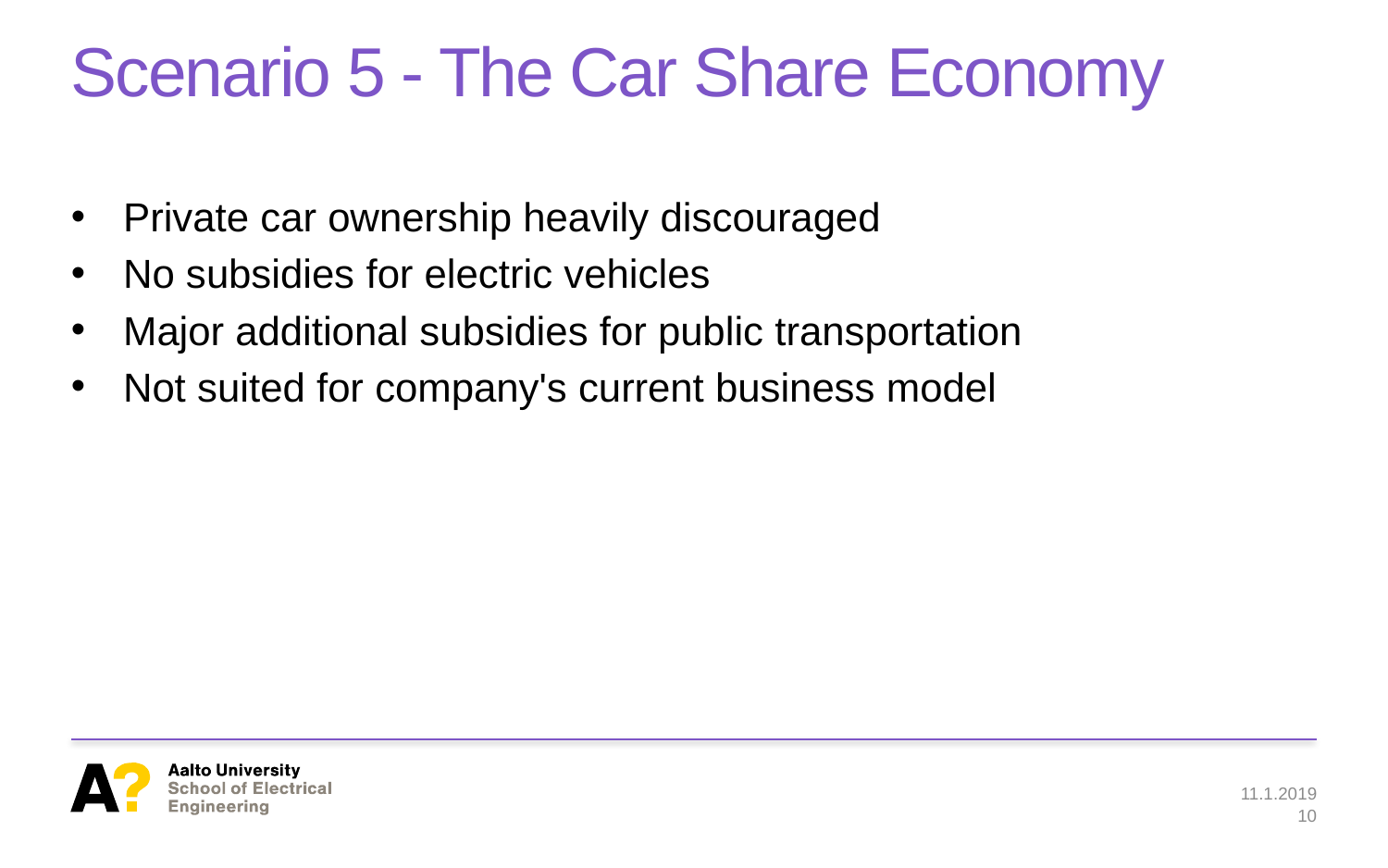

# Scenario 5 - The Car Share Economy
Private car ownership heavily discouraged
No subsidies for electric vehicles
Major additional subsidies for public transportation
Not suited for company's current business model

11.1.2019
10